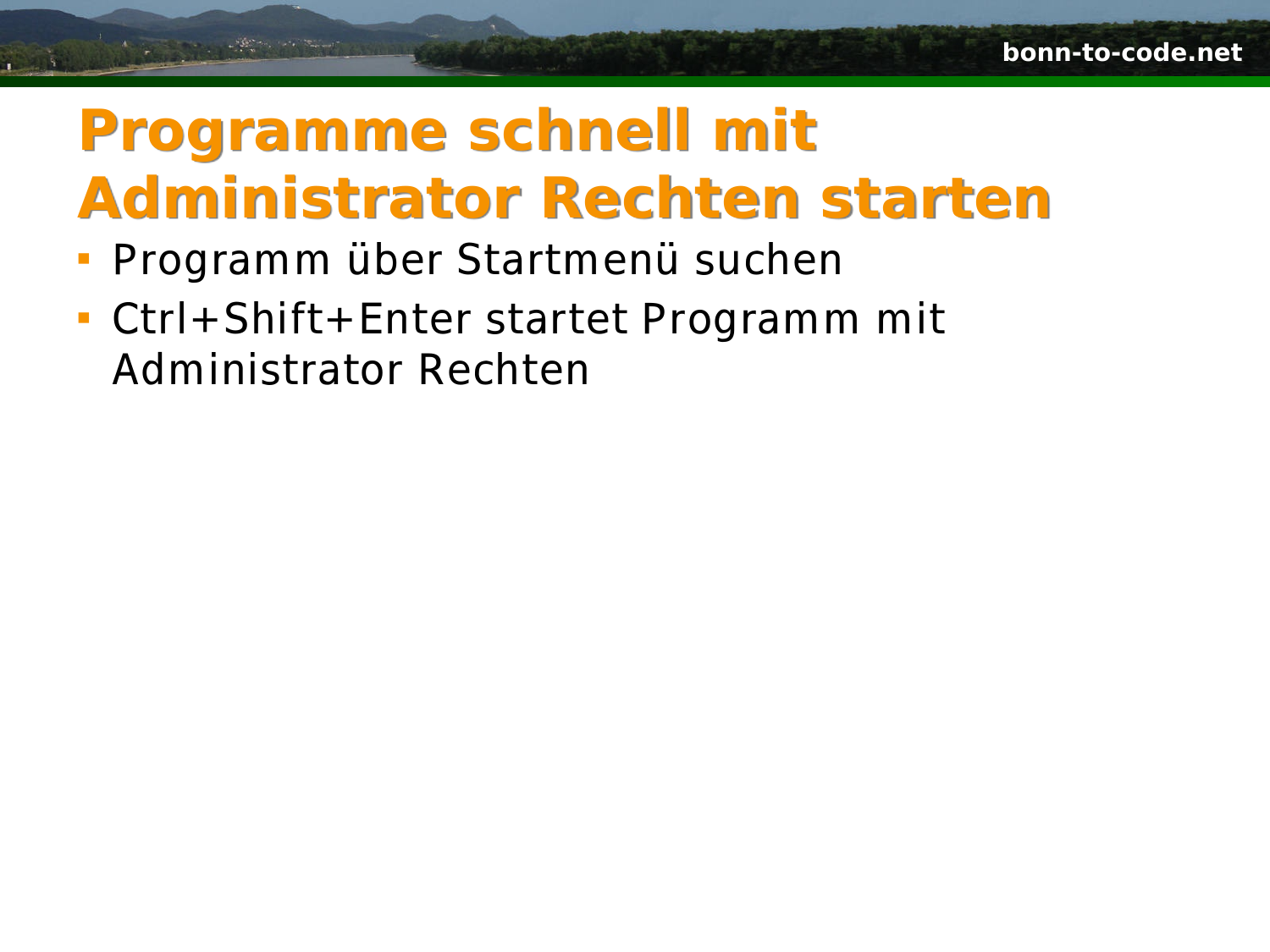

# Programme schnell mit Administrator Rechten starten
Programm über Startmenü suchen
Ctrl+Shift+Enter startet Programm mit Administrator Rechten